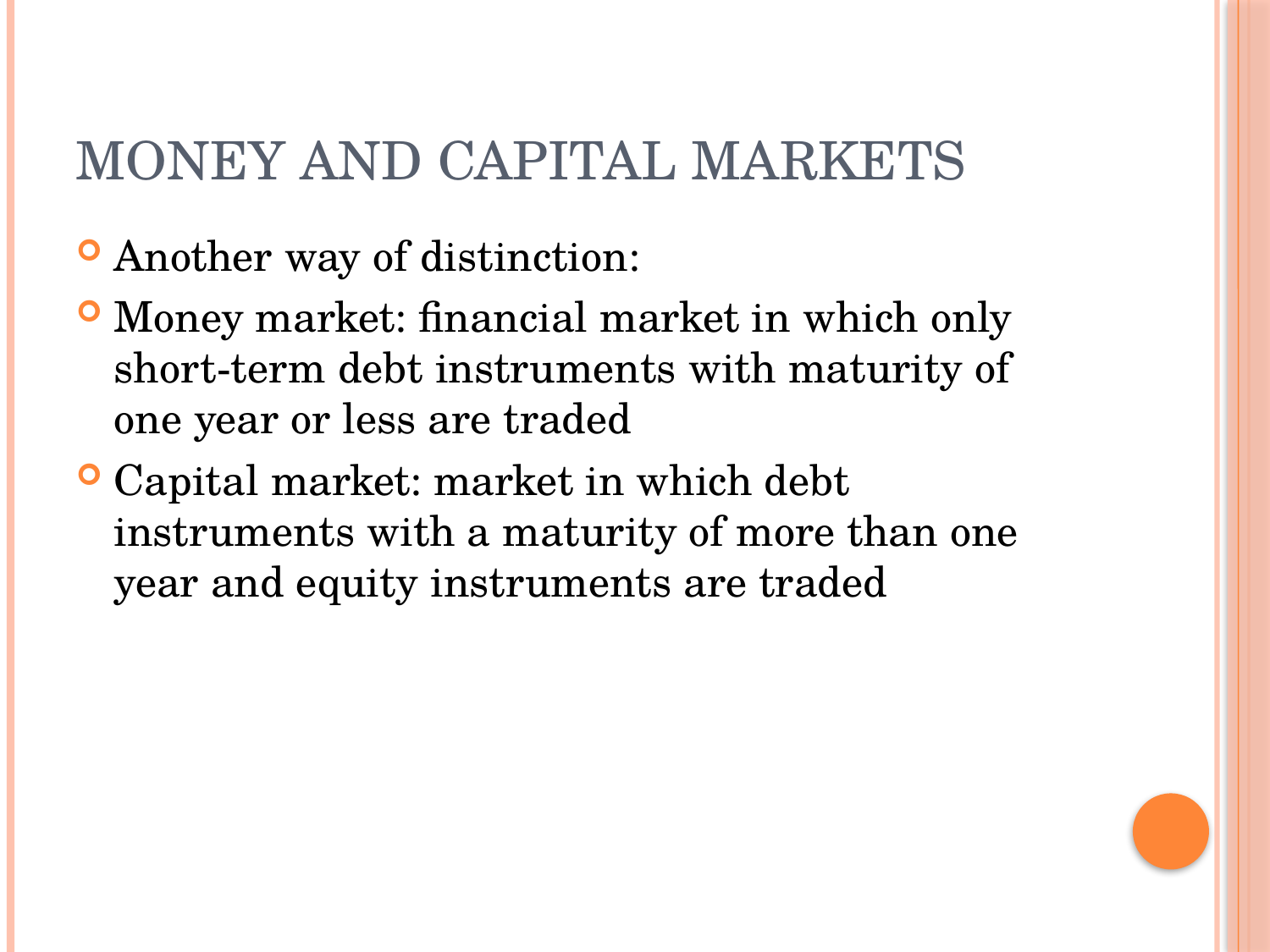

# Money and capital markets
Another way of distinction:
Money market: financial market in which only short-term debt instruments with maturity of one year or less are traded
Capital market: market in which debt instruments with a maturity of more than one year and equity instruments are traded